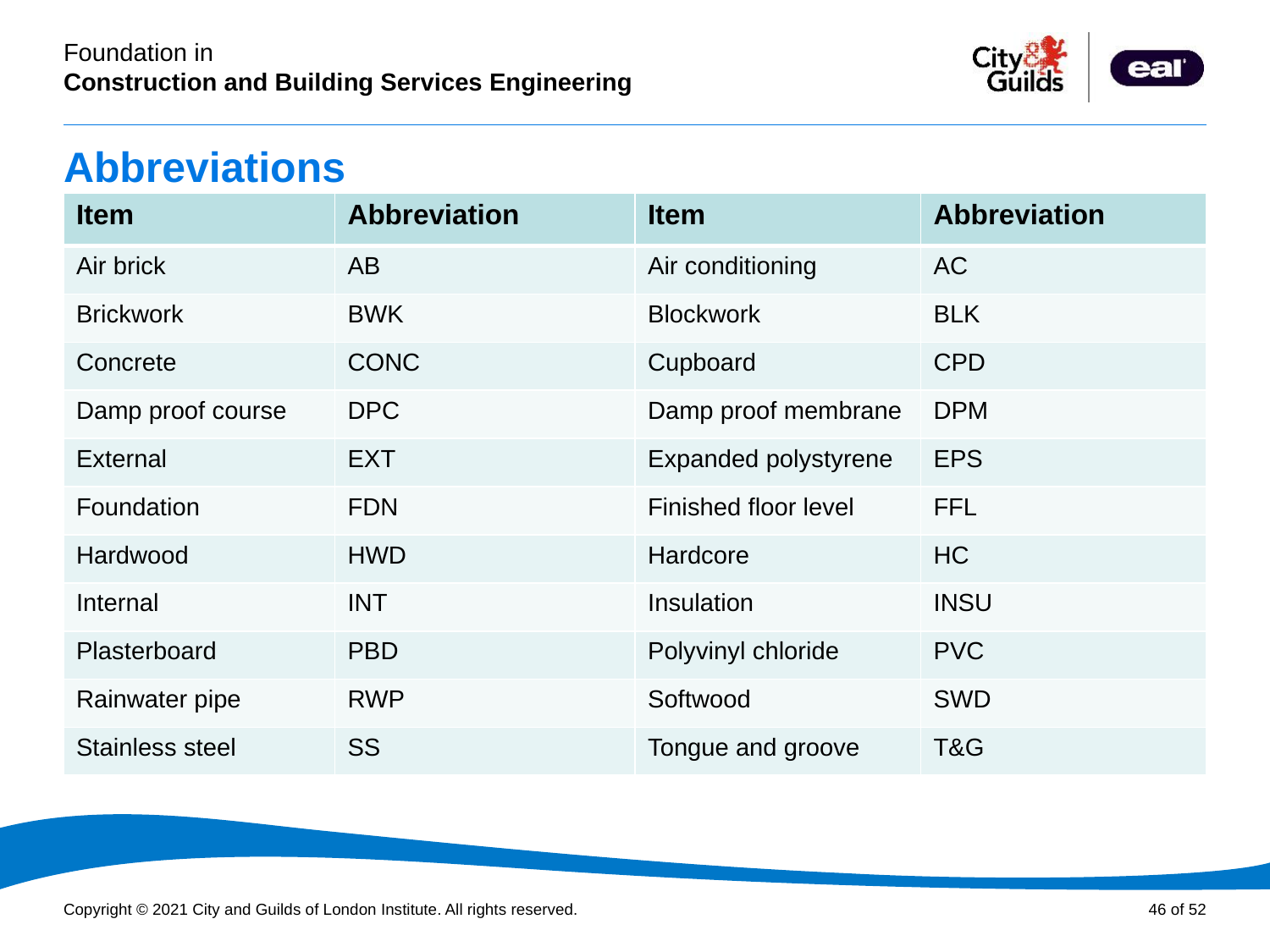

# Abbreviations
| Item | Abbreviation | Item | Abbreviation |
| --- | --- | --- | --- |
| Air brick | AB | Air conditioning | AC |
| Brickwork | BWK | Blockwork | BLK |
| Concrete | CONC | Cupboard | CPD |
| Damp proof course | DPC | Damp proof membrane | DPM |
| External | EXT | Expanded polystyrene | EPS |
| Foundation | FDN | Finished floor level | FFL |
| Hardwood | HWD | Hardcore | HC |
| Internal | INT | Insulation | INSU |
| Plasterboard | PBD | Polyvinyl chloride | PVC |
| Rainwater pipe | RWP | Softwood | SWD |
| Stainless steel | SS | Tongue and groove | T&G |